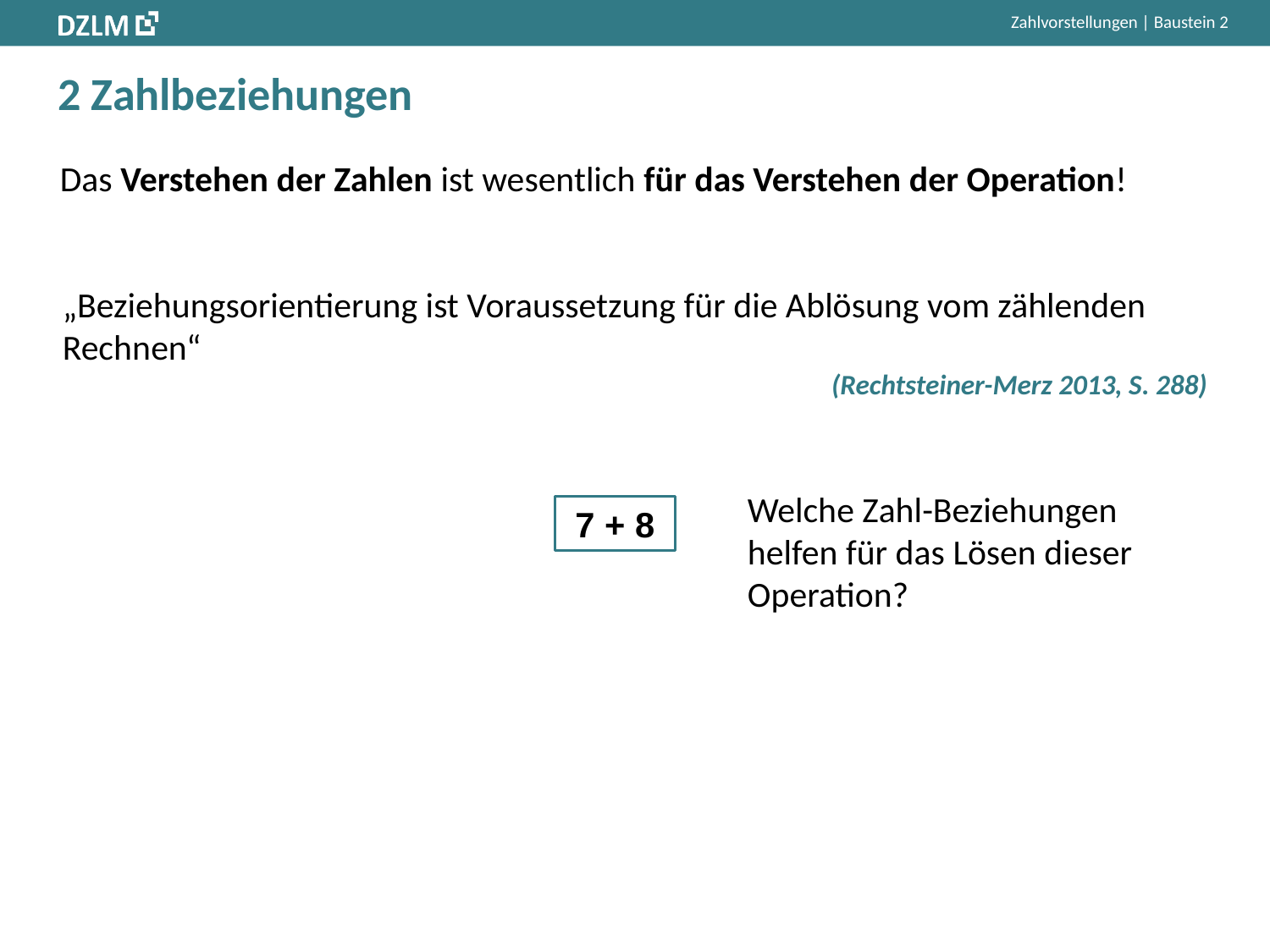

# 2 Zahlbeziehungen
Das Verstehen der Zahlen ist wesentlich für das Verstehen der Operation!

„Beziehungsorientierung ist Voraussetzung für die Ablösung vom zählenden Rechnen“
(Rechtsteiner-Merz 2013, S. 288)
Welche Zahl-Beziehungen helfen für das Lösen dieser Operation?
7 + 8